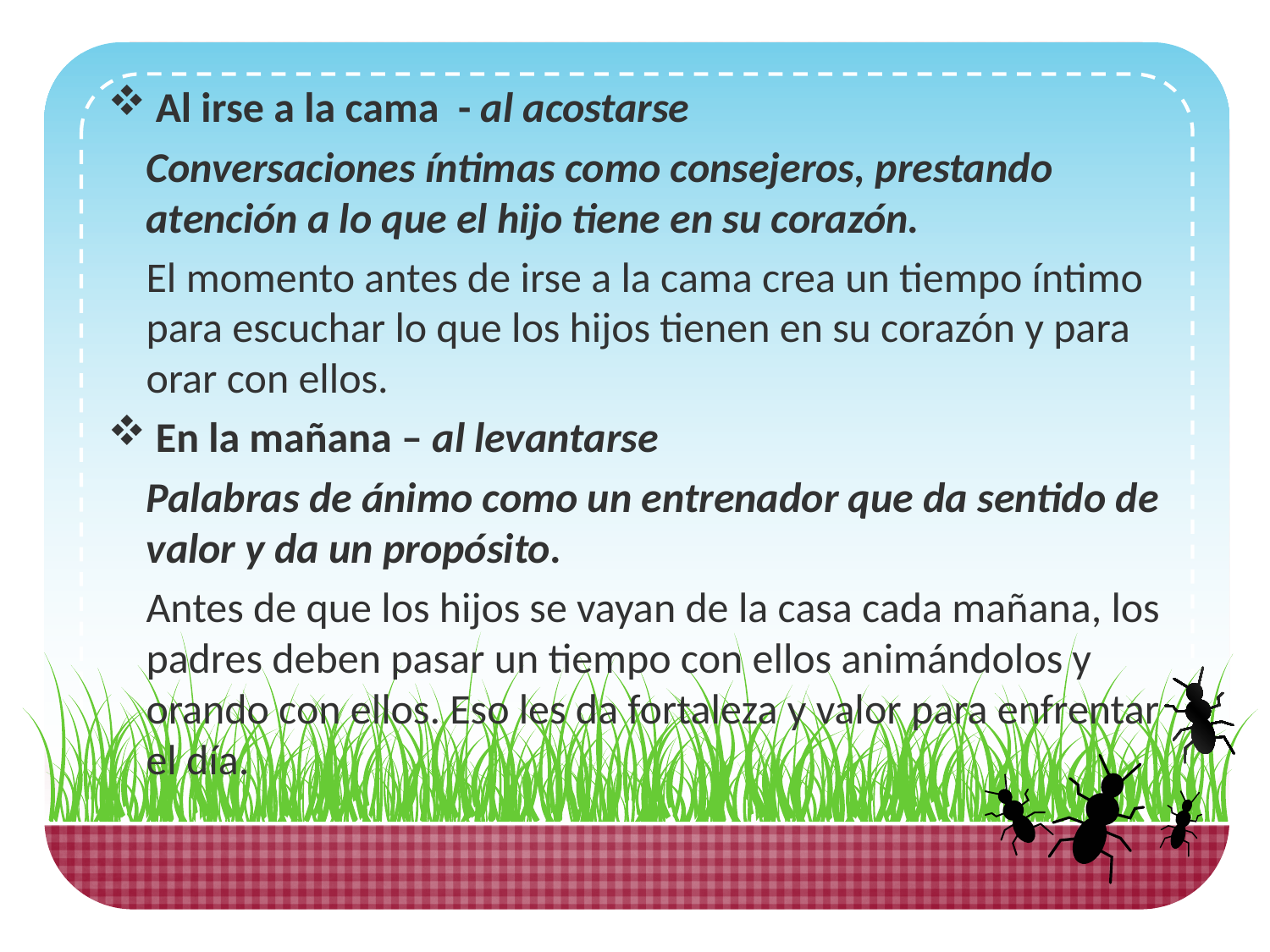

Al irse a la cama  - al acostarse
Conversaciones íntimas como consejeros, prestando atención a lo que el hijo tiene en su corazón.
El momento antes de irse a la cama crea un tiempo íntimo para escuchar lo que los hijos tienen en su corazón y para orar con ellos.
En la mañana – al levantarse
Palabras de ánimo como un entrenador que da sentido de valor y da un propósito.
Antes de que los hijos se vayan de la casa cada mañana, los padres deben pasar un tiempo con ellos animándolos y orando con ellos. Eso les da fortaleza y valor para enfrentar el día.